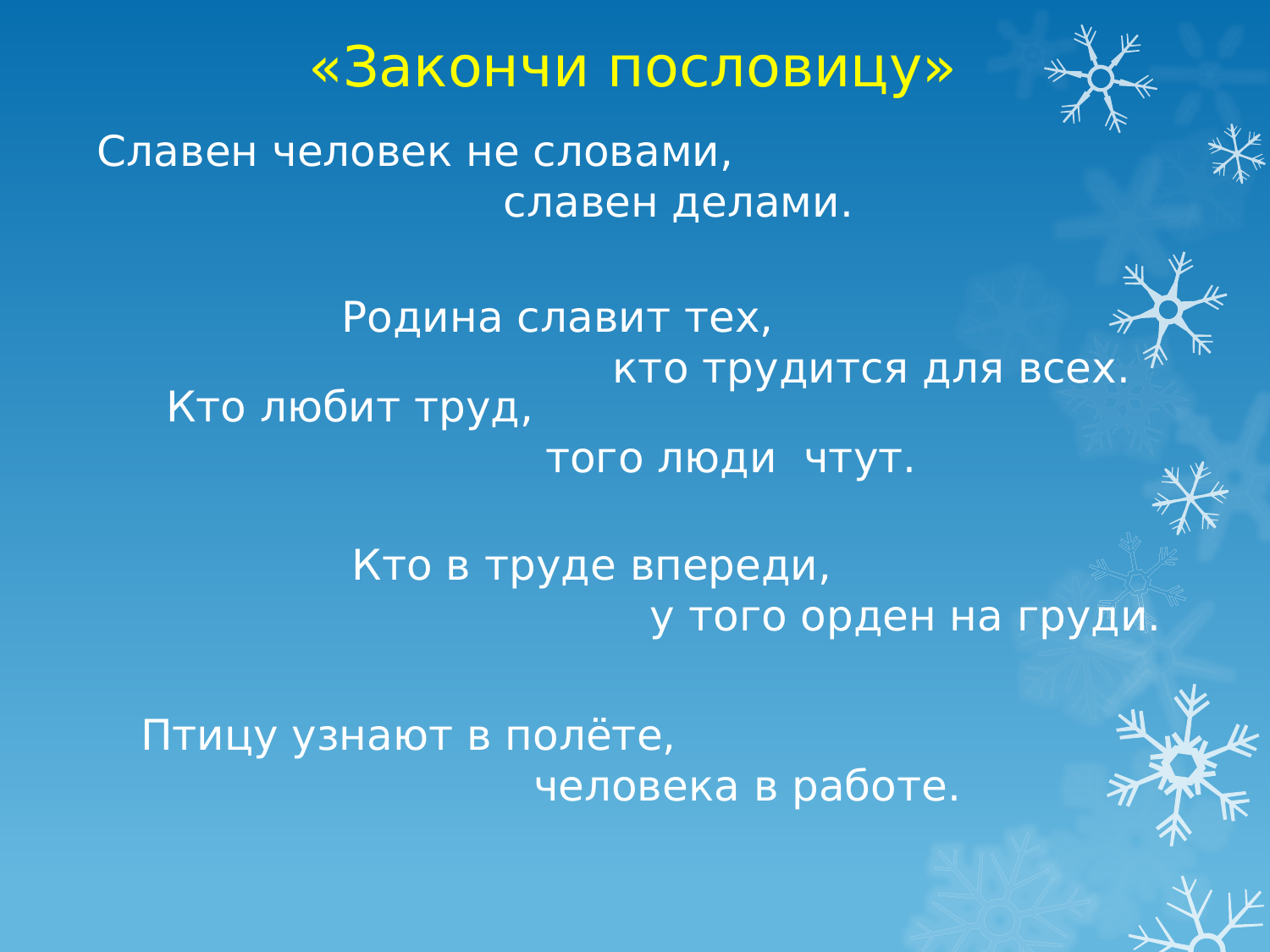

# «Закончи пословицу»
Славен человек не словами,
                              славен делами.

Родина славит тех,
                    кто трудится для всех.
Кто любит труд,
                            того люди  чтут.
Кто в труде впереди,
                      у того орден на груди.
Птицу узнают в полёте,
                             человека в работе.